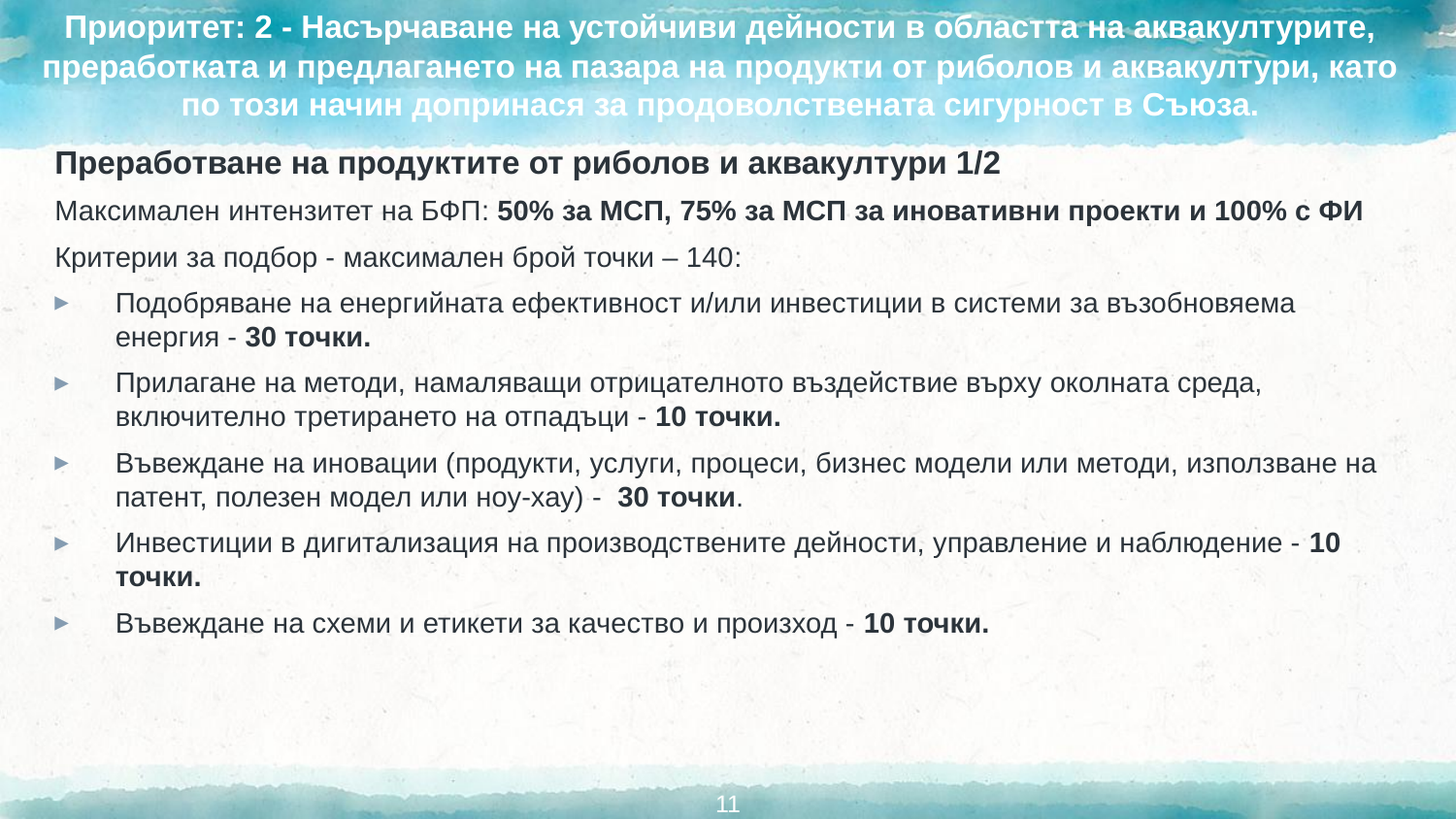

# Приоритет: 2 - Насърчаване на устойчиви дейности в областта на аквакултурите, преработката и предлагането на пазара на продукти от риболов и аквакултури, като по този начин допринася за продоволствената сигурност в Съюза.
Преработване на продуктите от риболов и аквакултури 1/2
Максимален интензитет на БФП: 50% за МСП, 75% за МСП за иновативни проекти и 100% с ФИ
Критерии за подбор - максимален брой точки – 140:
Подобряване на енергийната ефективност и/или инвестиции в системи за възобновяема енергия - 30 точки.
Прилагане на методи, намаляващи отрицателното въздействие върху околната среда, включително третирането на отпадъци - 10 точки.
Въвеждане на иновации (продукти, услуги, процеси, бизнес модели или методи, използване на патент, полезен модел или ноу-хау) -  30 точки.
Инвестиции в дигитализация на производствените дейности, управление и наблюдение - 10 точки.
Въвеждане на схеми и етикети за качество и произход - 10 точки.
11